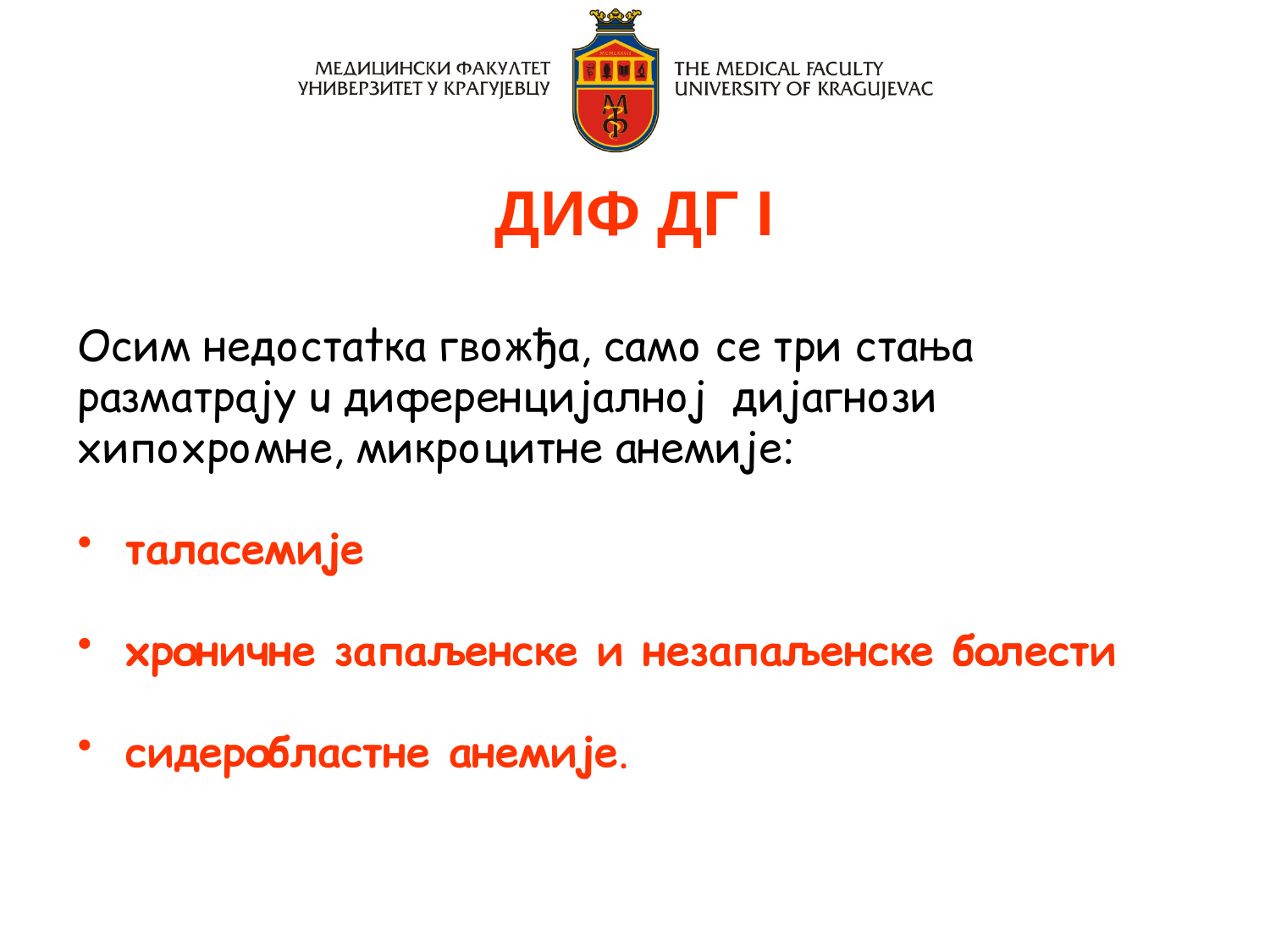

ДИФ ДГ I

Осим недостаtка гвожђа, само се три стањa разматрају u диферeнцијалној  дијагнози хипохромне, микроцитне анемије:

 талaсемије

 хроничне запaљенске и незапaљенске болести

 сидеробластне анемије.